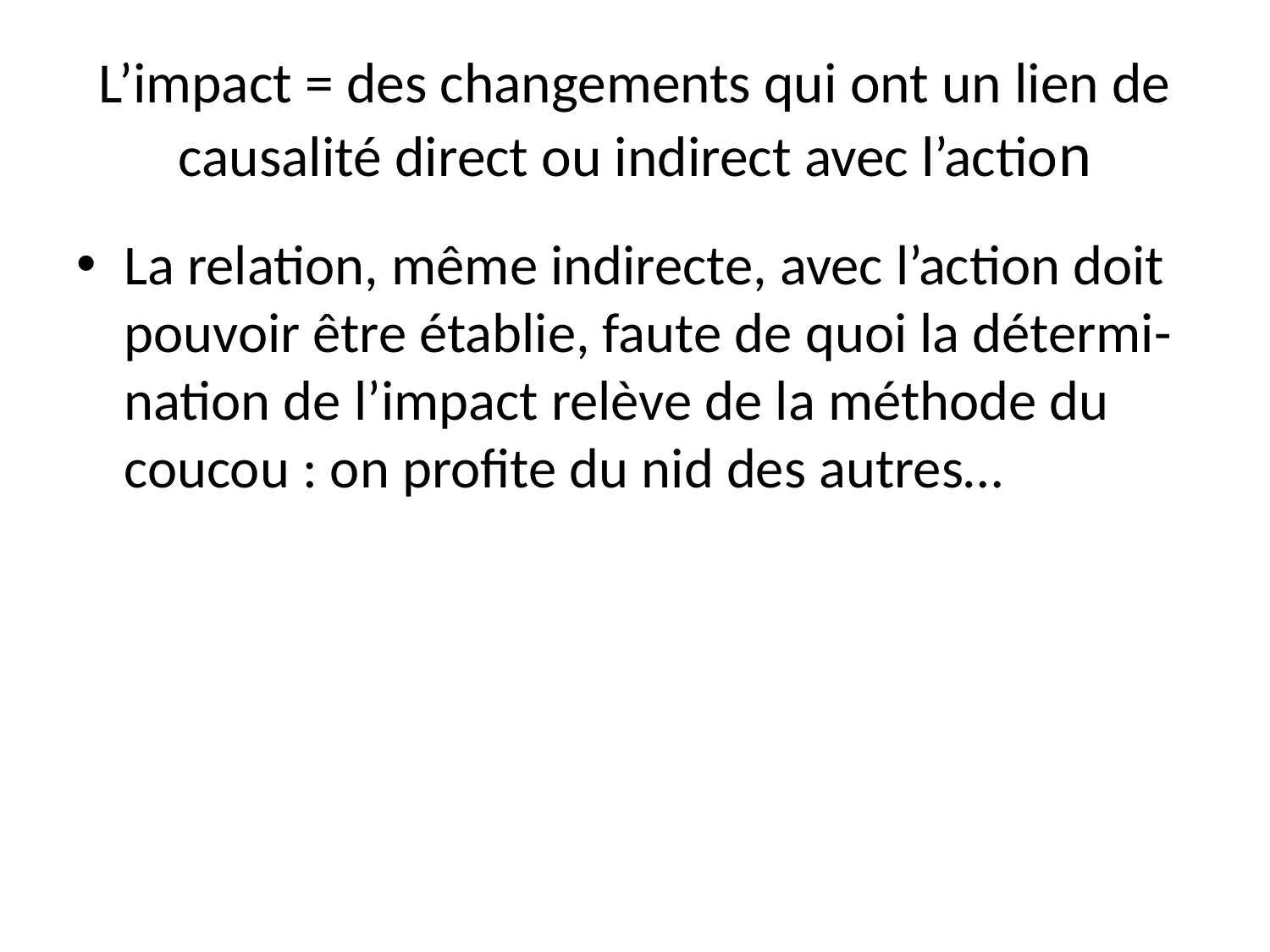

# L’impact = des changements qui ont un lien de causalité direct ou indirect avec l’action
La relation, même indirecte, avec l’action doit pouvoir être établie, faute de quoi la détermi- nation de l’impact relève de la méthode du coucou : on profite du nid des autres…